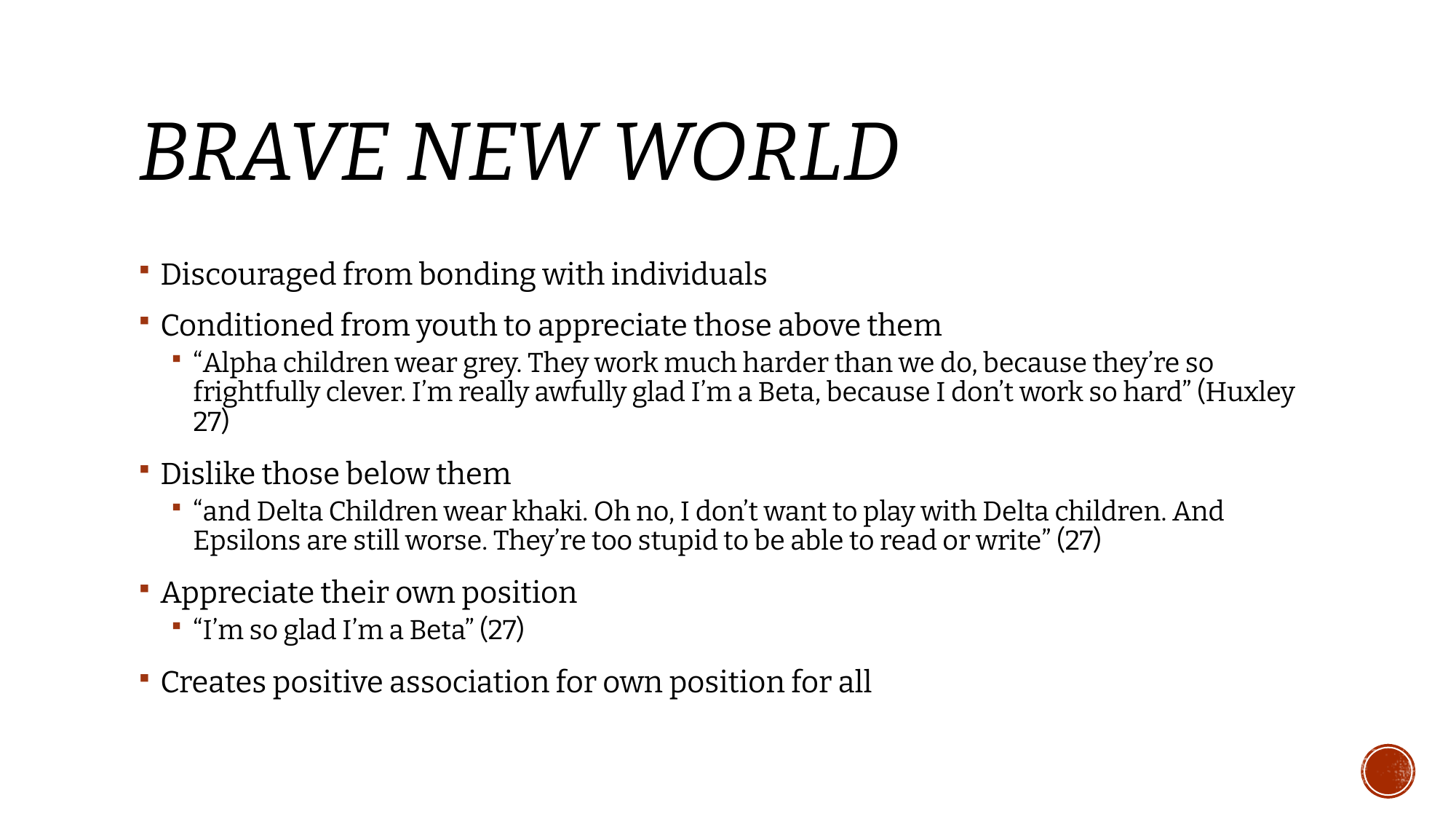

# Brave new world
Discouraged from bonding with individuals
Conditioned from youth to appreciate those above them
“Alpha children wear grey. They work much harder than we do, because they’re so frightfully clever. I’m really awfully glad I’m a Beta, because I don’t work so hard” (Huxley 27)
Dislike those below them
“and Delta Children wear khaki. Oh no, I don’t want to play with Delta children. And Epsilons are still worse. They’re too stupid to be able to read or write” (27)
Appreciate their own position
“I’m so glad I’m a Beta” (27)
Creates positive association for own position for all